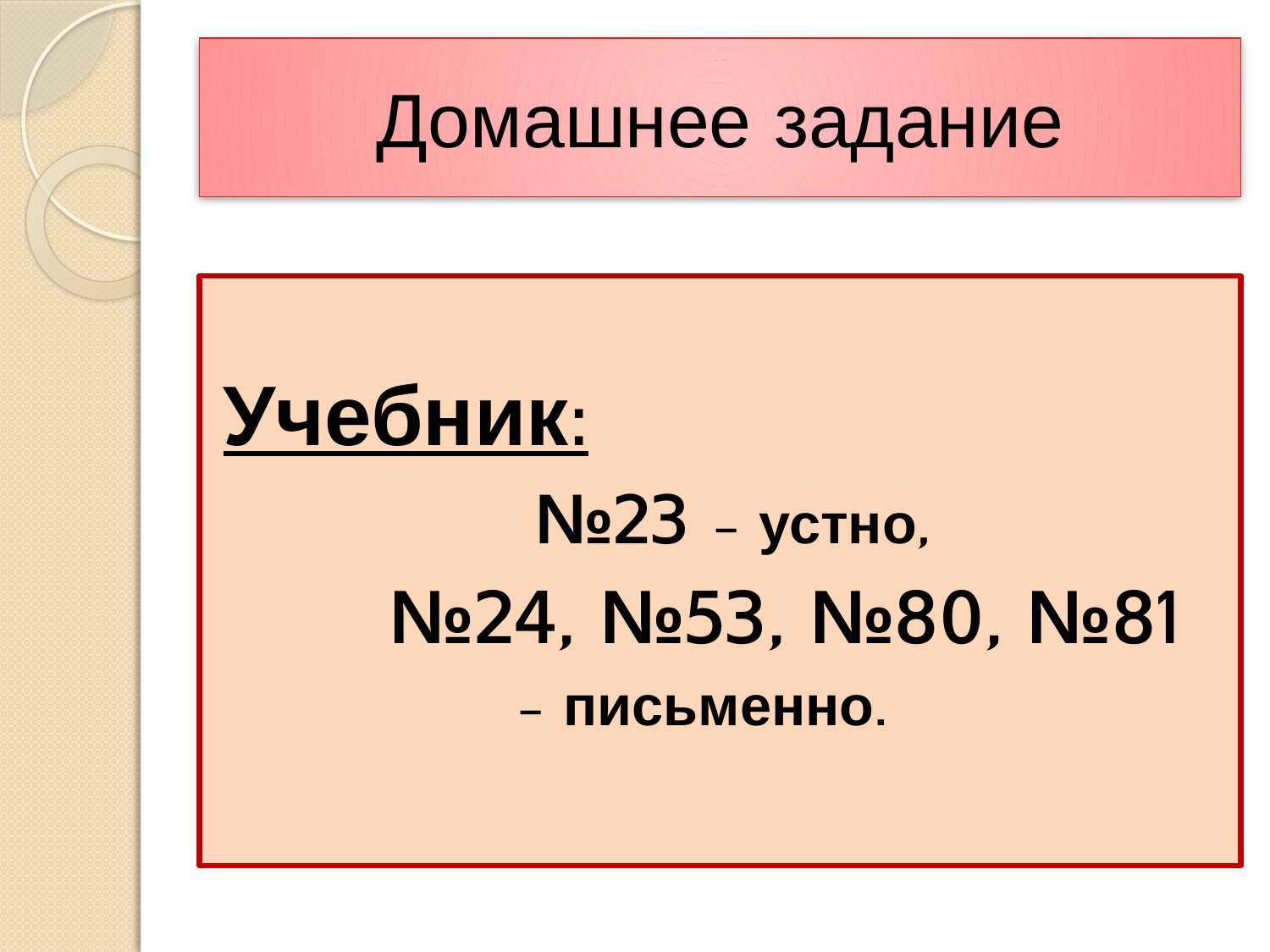

# Домашнее задание

Учебник:
			 №23 – устно,
		№24, №53, №80, №81
			– письменно.